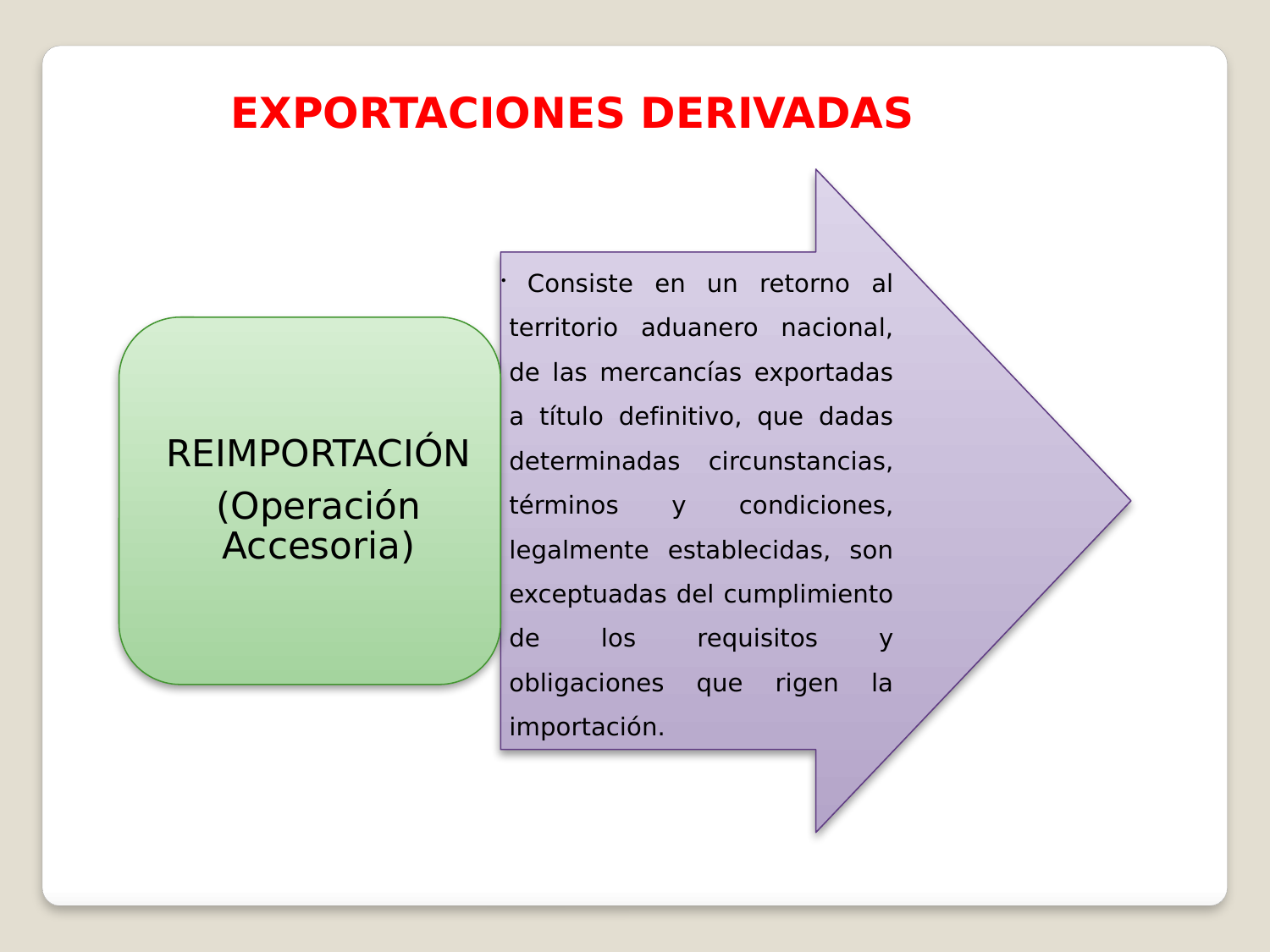

EXPORTACIONES DERIVADAS
 Consiste en un retorno al territorio aduanero nacional, de las mercancías exportadas a título definitivo, que dadas determinadas circunstancias, términos y condiciones, legalmente establecidas, son exceptuadas del cumplimiento de los requisitos y obligaciones que rigen la importación.
REIMPORTACIÓN
(Operación Accesoria)